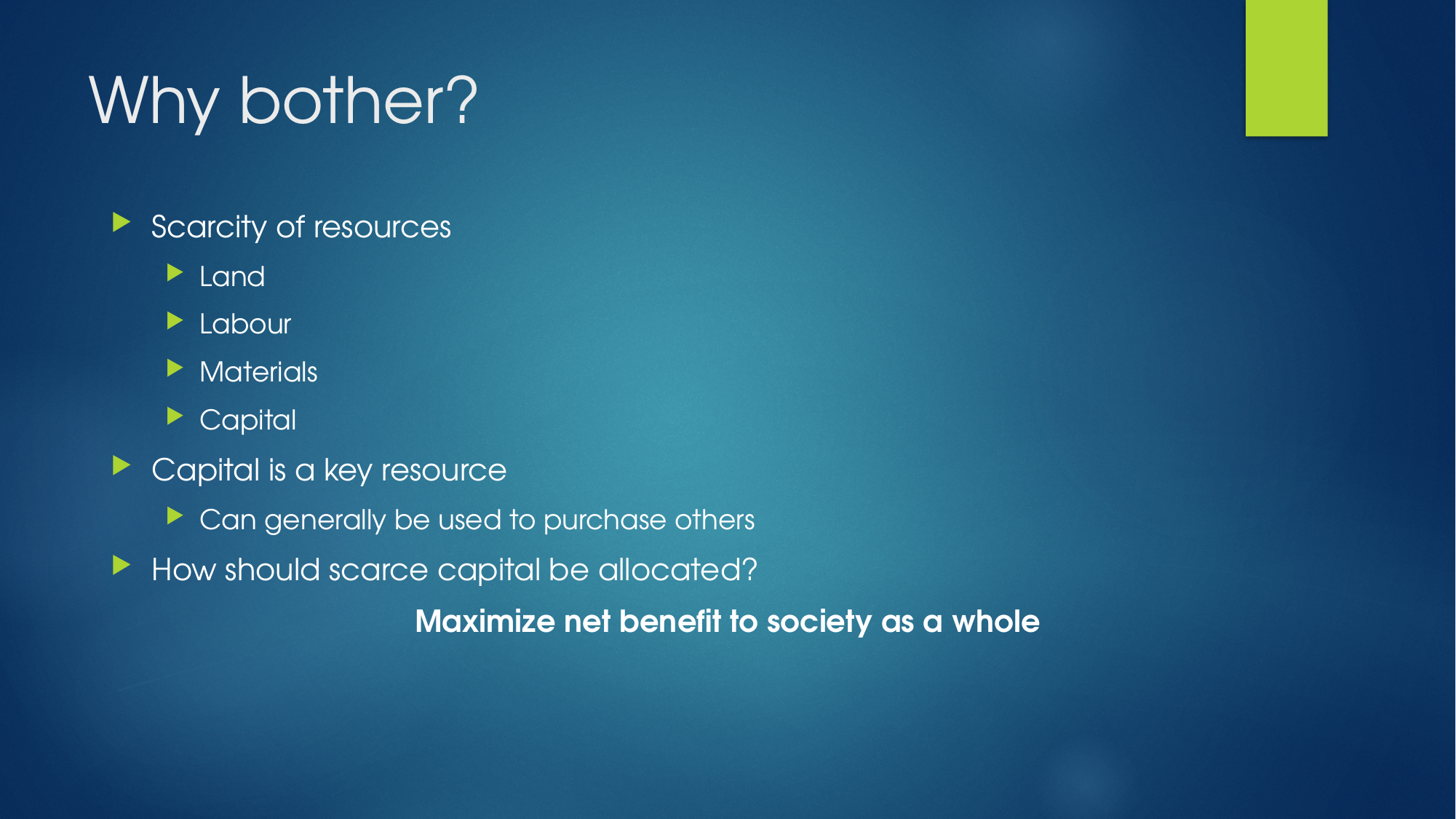

# Why bother?
Scarcity of resources
Land
Labour
Materials
Capital
Capital is a key resource
Can generally be used to purchase others
How should scarce capital be allocated?
Maximize net benefit to society as a whole